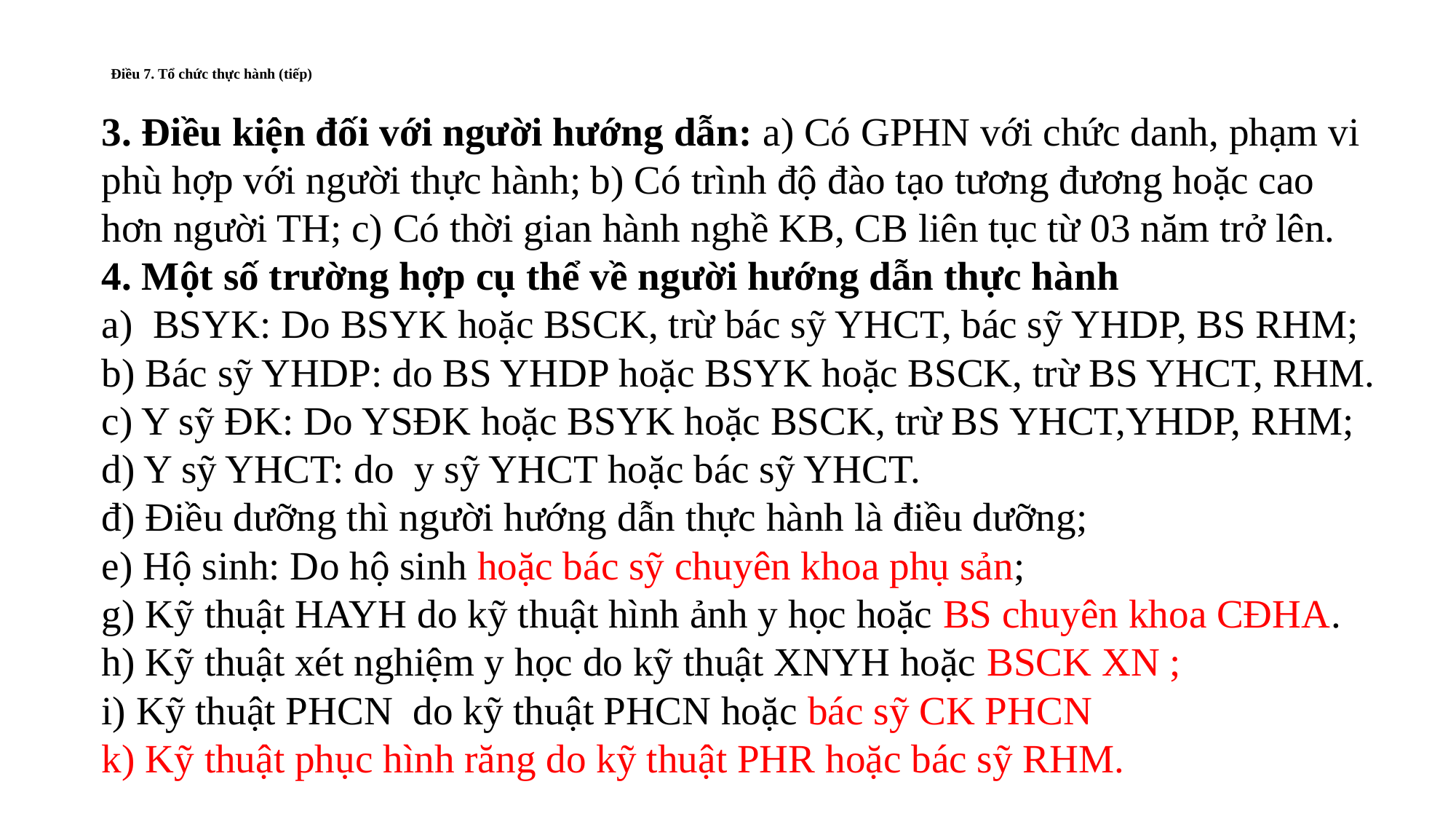

# Điều 7. Tổ chức thực hành (tiếp)
3. Điều kiện đối với người hướng dẫn: a) Có GPHN với chức danh, phạm vi phù hợp với người thực hành; b) Có trình độ đào tạo tương đương hoặc cao hơn người TH; c) Có thời gian hành nghề KB, CB liên tục từ 03 năm trở lên.
4. Một số trường hợp cụ thể về người hướng dẫn thực hành
a)  BSYK: Do BSYK hoặc BSCK, trừ bác sỹ YHCT, bác sỹ YHDP, BS RHM;
b) Bác sỹ YHDP: do BS YHDP hoặc BSYK hoặc BSCK, trừ BS YHCT, RHM.
c) Y sỹ ĐK: Do YSĐK hoặc BSYK hoặc BSCK, trừ BS YHCT,YHDP, RHM;
d) Y sỹ YHCT: do  y sỹ YHCT hoặc bác sỹ YHCT.
đ) Điều dưỡng thì người hướng dẫn thực hành là điều dưỡng;
e) Hộ sinh: Do hộ sinh hoặc bác sỹ chuyên khoa phụ sản;
g) Kỹ thuật HAYH do kỹ thuật hình ảnh y học hoặc BS chuyên khoa CĐHA.
h) Kỹ thuật xét nghiệm y học do kỹ thuật XNYH hoặc BSCK XN ;
i) Kỹ thuật PHCN  do kỹ thuật PHCN hoặc bác sỹ CK PHCN
k) Kỹ thuật phục hình răng do kỹ thuật PHR hoặc bác sỹ RHM.